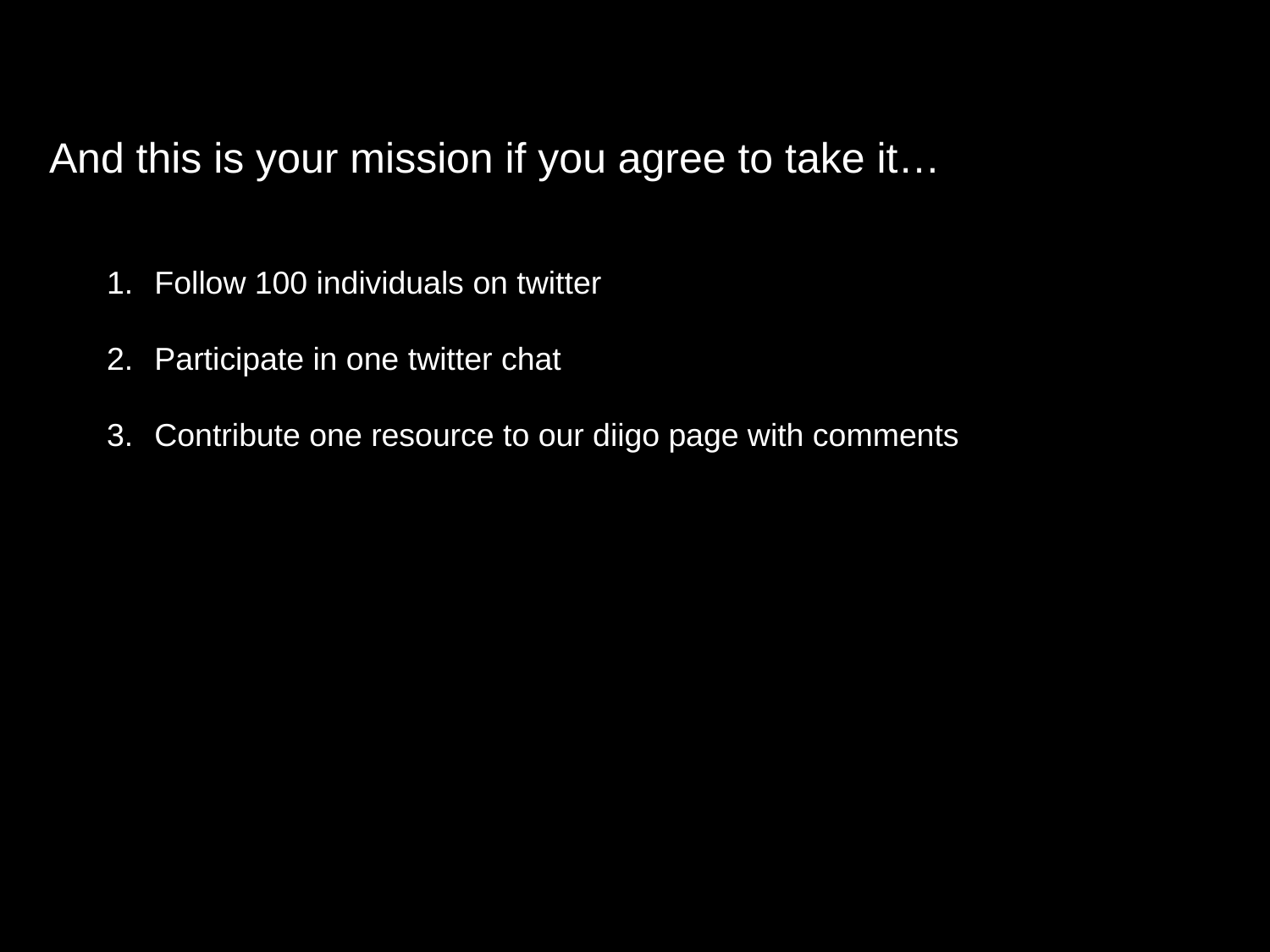

And this is your mission if you agree to take it…
Follow 100 individuals on twitter

Participate in one twitter chat

Contribute one resource to our diigo page with comments